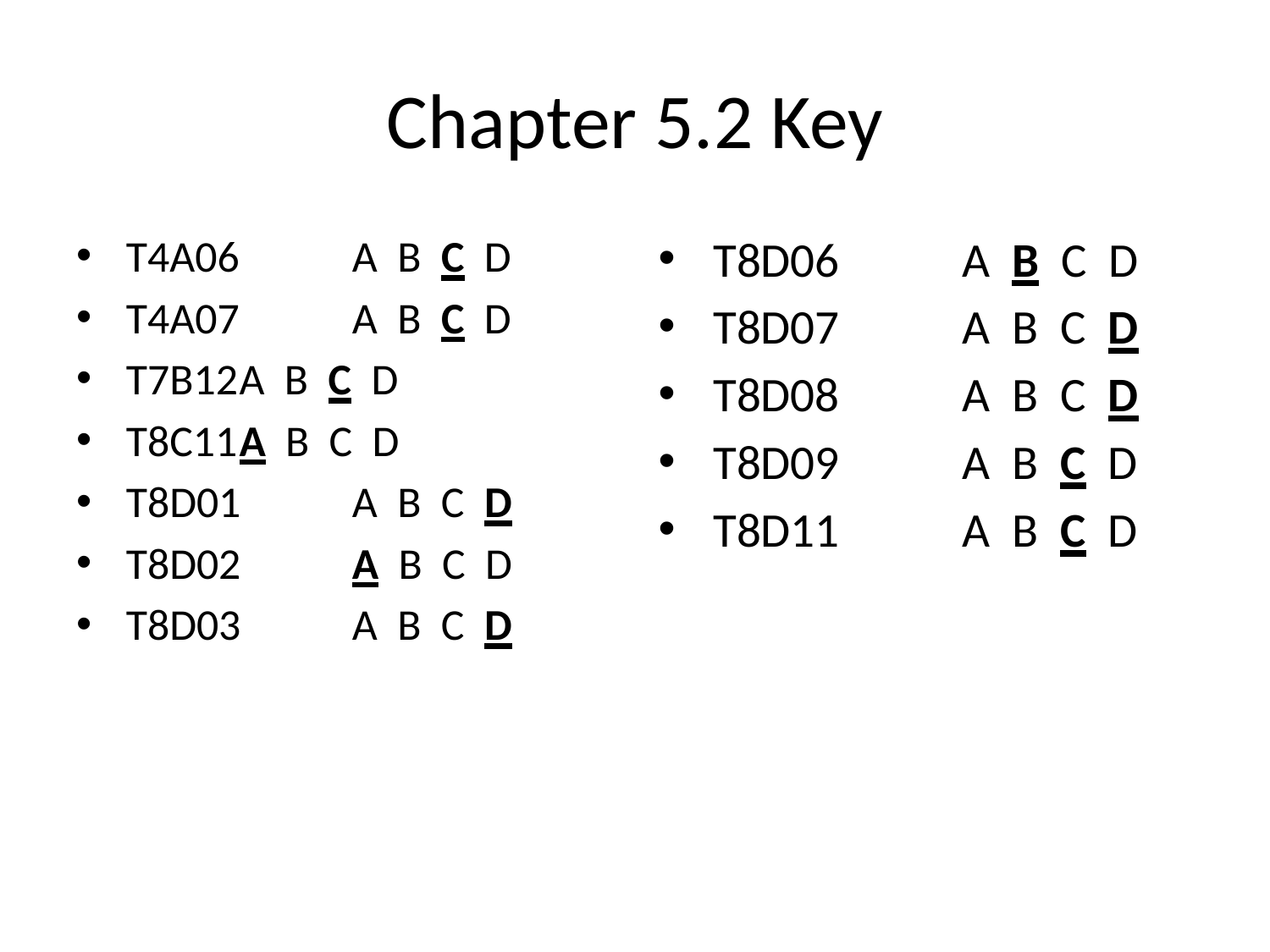

# Chapter 5.2 Key
T4A06		A  B  C  D
T4A07		A  B  C  D
T7B12		A  B  C  D
T8C11		A  B  C  D
T8D01		A  B  C  D
T8D02		A  B  C  D
T8D03		A  B  C  D

T8D06		A  B  C  D
T8D07		A  B  C  D
T8D08		A  B  C  D
T8D09		A  B  C  D
T8D11		A  B  C  D